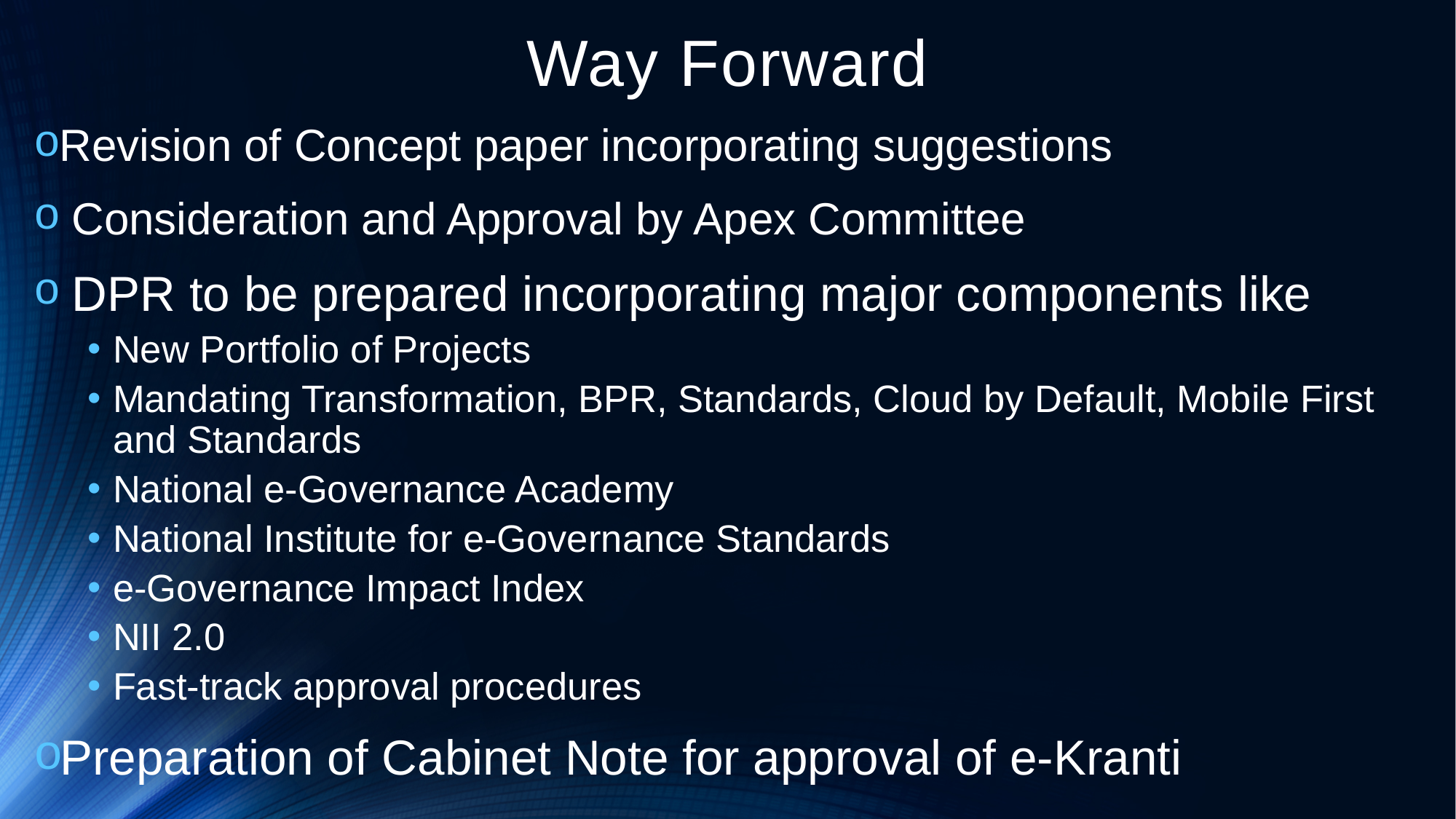

# Way Forward
Revision of Concept paper incorporating suggestions
 Consideration and Approval by Apex Committee
 DPR to be prepared incorporating major components like
New Portfolio of Projects
Mandating Transformation, BPR, Standards, Cloud by Default, Mobile First and Standards
National e-Governance Academy
National Institute for e-Governance Standards
e-Governance Impact Index
NII 2.0
Fast-track approval procedures
Preparation of Cabinet Note for approval of e-Kranti